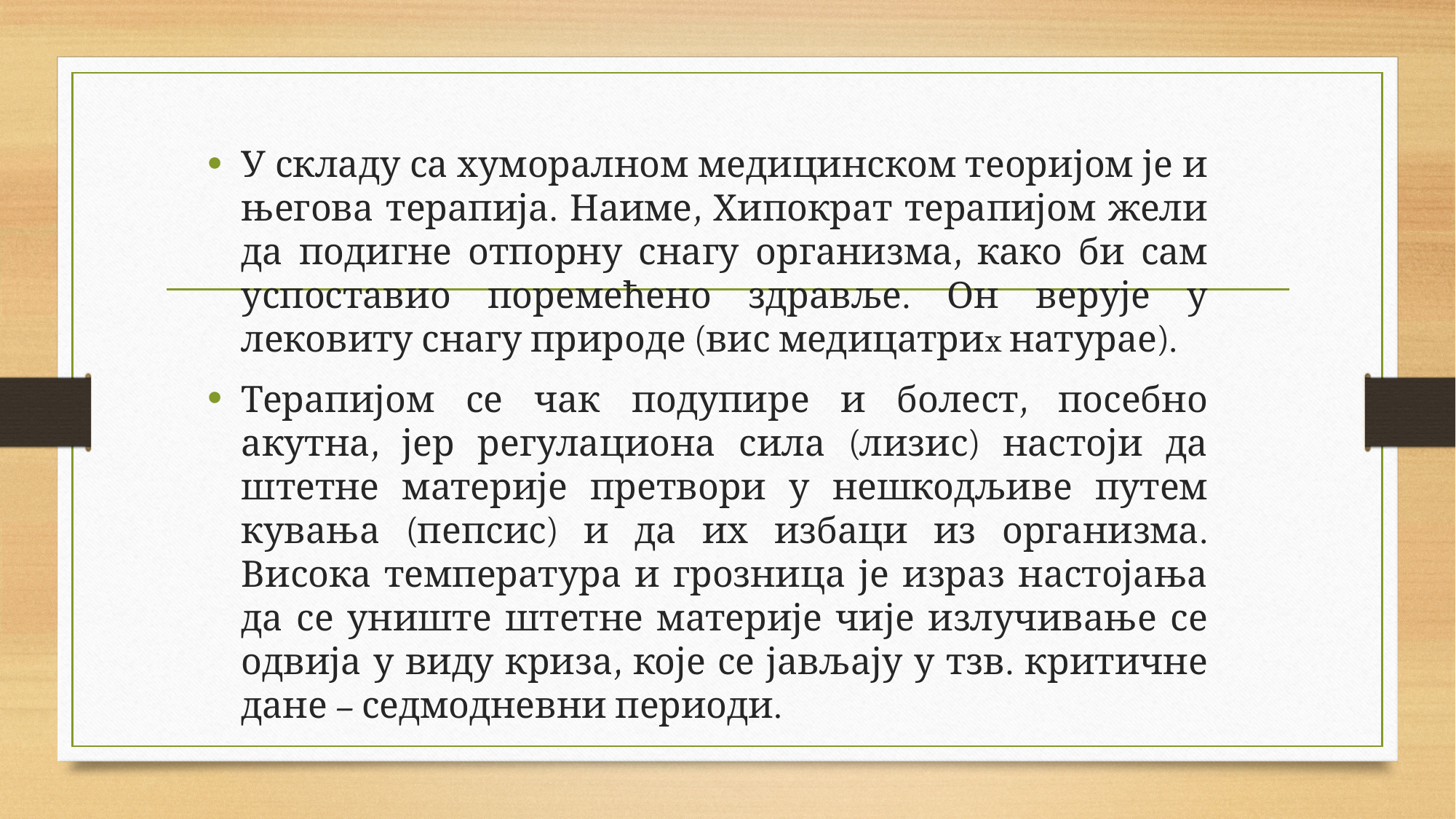

У складу са хуморалном медицинском теоријом је и његова терапија. Наиме, Хипократ терапијом жели да подигне отпорну снагу организма, како би сам успоставио поремећено здравље. Он верује у лековиту снагу природе (вис медицатриx натурае).
Терапијом се чак подупире и болест, посебно акутна, јер регулациона сила (лизис) настоји да штетне материје претвори у нешкодљиве путем кувања (пепсис) и да их избаци из организма. Висока температура и грозница је израз настојања да се униште штетне материје чије излучивање се одвија у виду криза, које се јављају у тзв. критичне дане – седмодневни периоди.